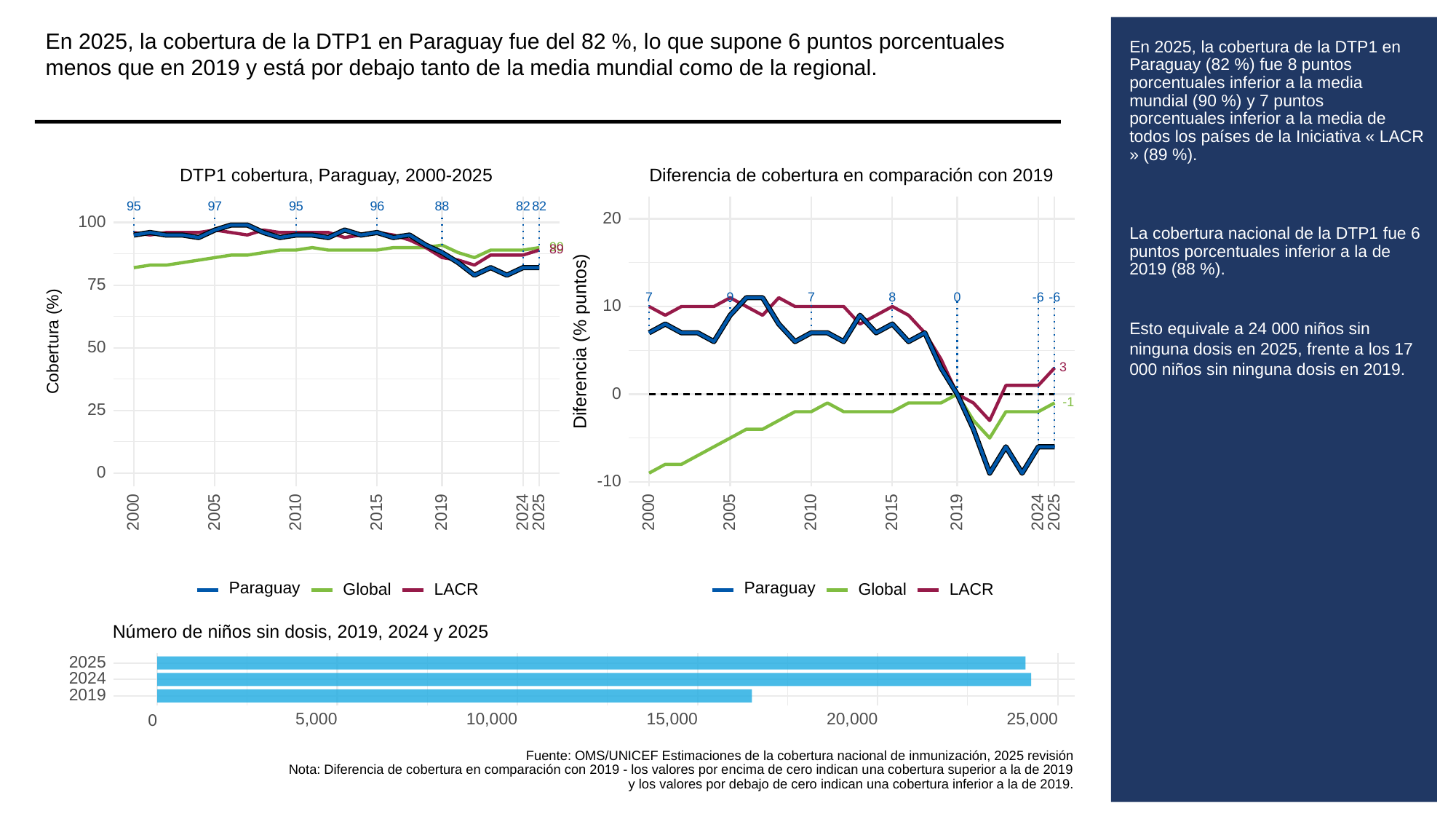

En 2025, la cobertura de la DTP1 en Paraguay fue del 82 %, lo que supone 6 puntos porcentuales menos que en 2019 y está por debajo tanto de la media mundial como de la regional.
# En 2025, la cobertura de la DTP1 en Paraguay (82 %) fue 8 puntos porcentuales inferior a la media mundial (90 %) y 7 puntos porcentuales inferior a la media de todos los países de la Iniciativa « LACR » (89 %).

La cobertura nacional de la DTP1 fue 6 puntos porcentuales inferior a la de 2019 (88 %).

Esto equivale a 24 000 niños sin ninguna dosis en 2025, frente a los 17 000 niños sin ninguna dosis en 2019.

DTP1 cobertura, Paraguay, 2000-2025
Diferencia de cobertura en comparación con 2019

95
97
95
96
88
82
82
20
100

90

89

75

9
8
0
-6
-6
7
7

10

Diferencia (% puntos)
Cobertura (%)
50

3

0

-1
25

0

-10

2000
2005
2010
2015
2019
2024
2025
2000
2005
2010
2015
2019
2024
2025
Paraguay
Paraguay
Global
LACR
Global
LACR

Número de niños sin dosis, 2019, 2024 y 2025

2025

2024

2019

5,000
10,000
15,000
20,000
25,000
0
Fuente: OMS/UNICEF Estimaciones de la cobertura nacional de inmunización, 2025 revisión
Nota: Diferencia de cobertura en comparación con 2019 - los valores por encima de cero indican una cobertura superior a la de 2019
y los valores por debajo de cero indican una cobertura inferior a la de 2019.